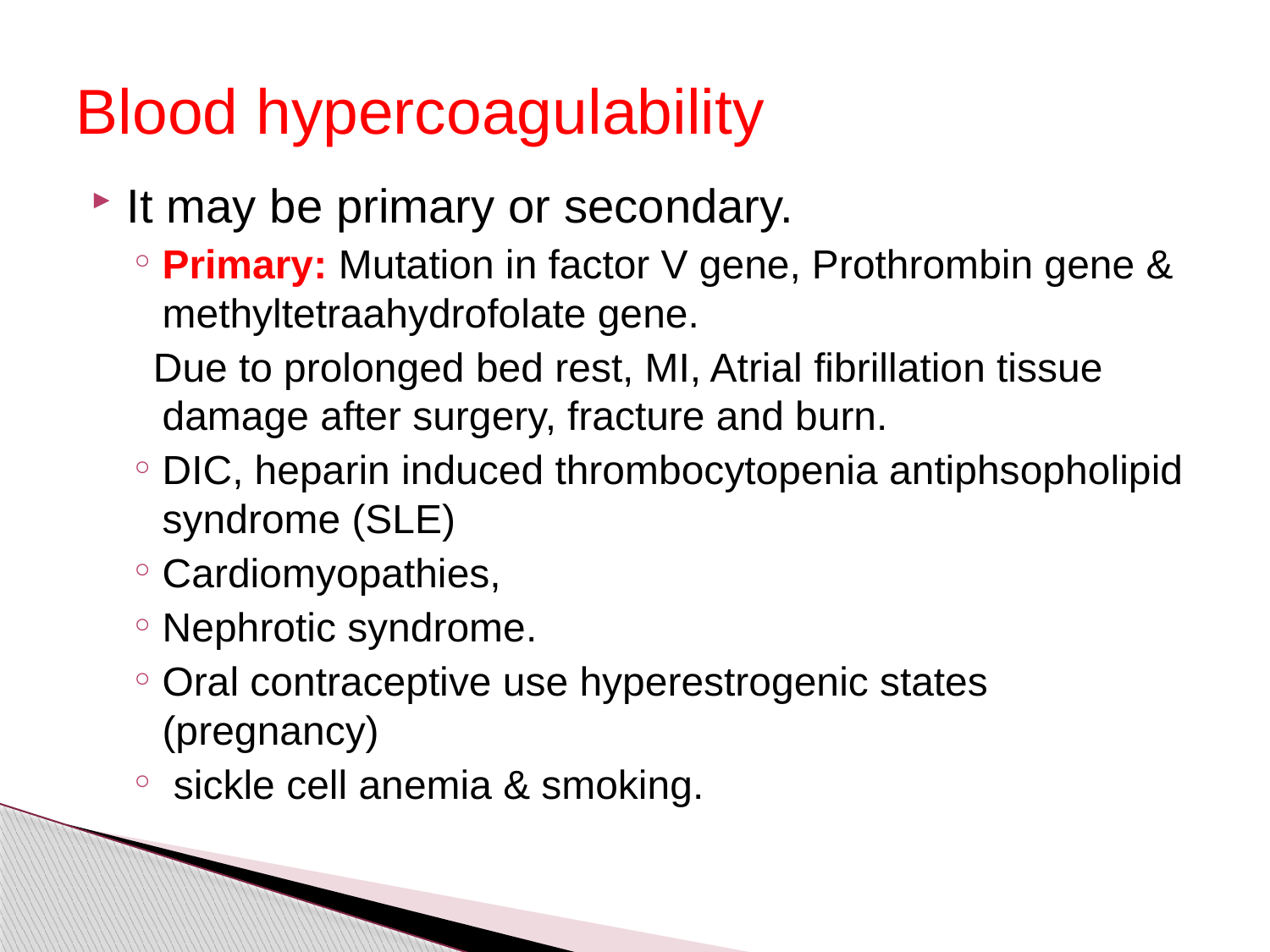

# Blood hypercoagulability
It may be primary or secondary.
Primary: Mutation in factor V gene, Prothrombin gene & methyltetraahydrofolate gene.
  Due to prolonged bed rest, MI, Atrial fibrillation tissue damage after surgery, fracture and burn.
DIC, heparin induced thrombocytopenia antiphsopholipid syndrome (SLE)
Cardiomyopathies,
Nephrotic syndrome.
Oral contraceptive use hyperestrogenic states (pregnancy)
 sickle cell anemia & smoking.